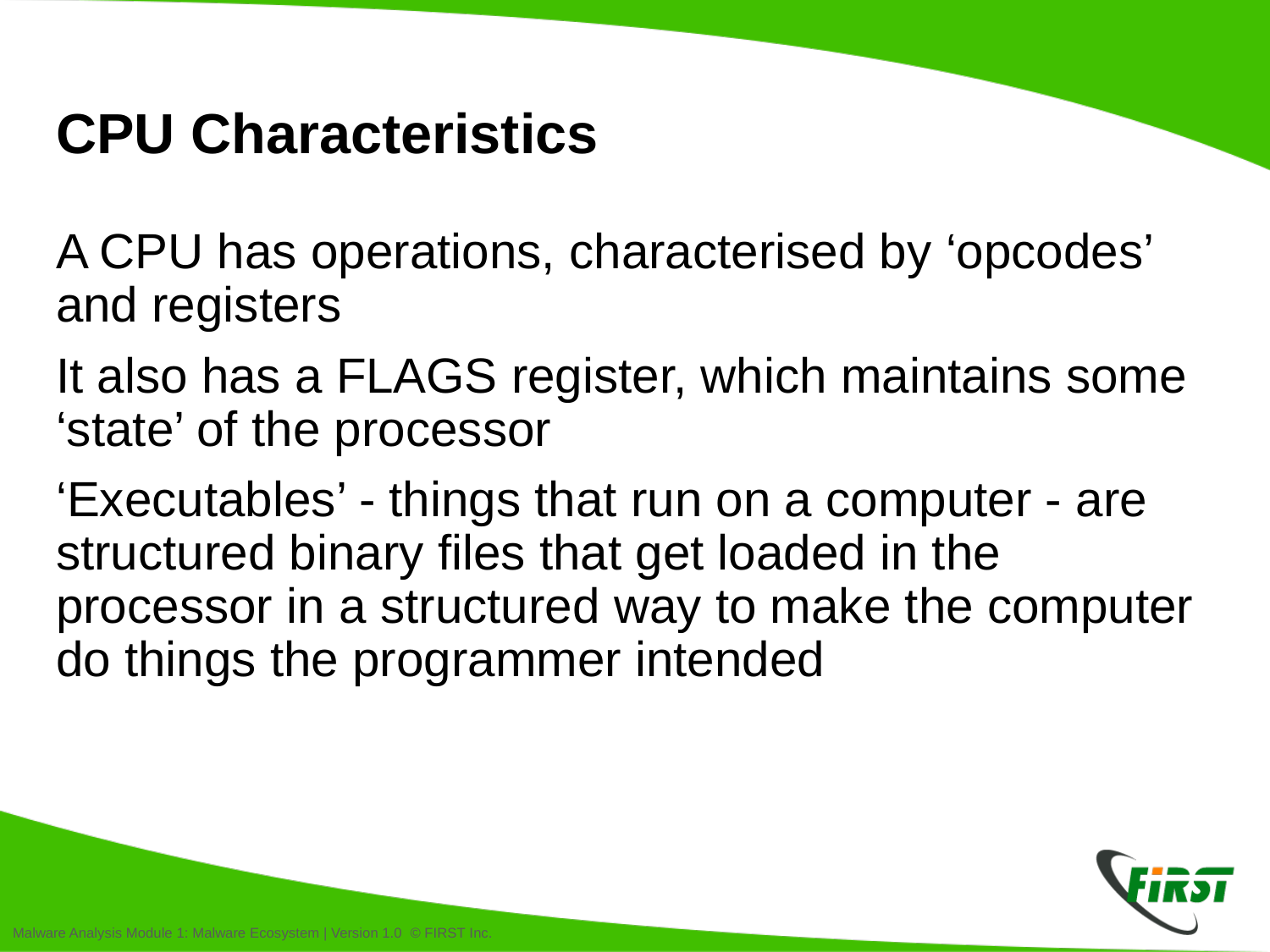

# CPU Characteristics
A CPU has operations, characterised by ‘opcodes’ and registers
It also has a FLAGS register, which maintains some ‘state’ of the processor
‘Executables’ - things that run on a computer - are structured binary files that get loaded in the processor in a structured way to make the computer do things the programmer intended